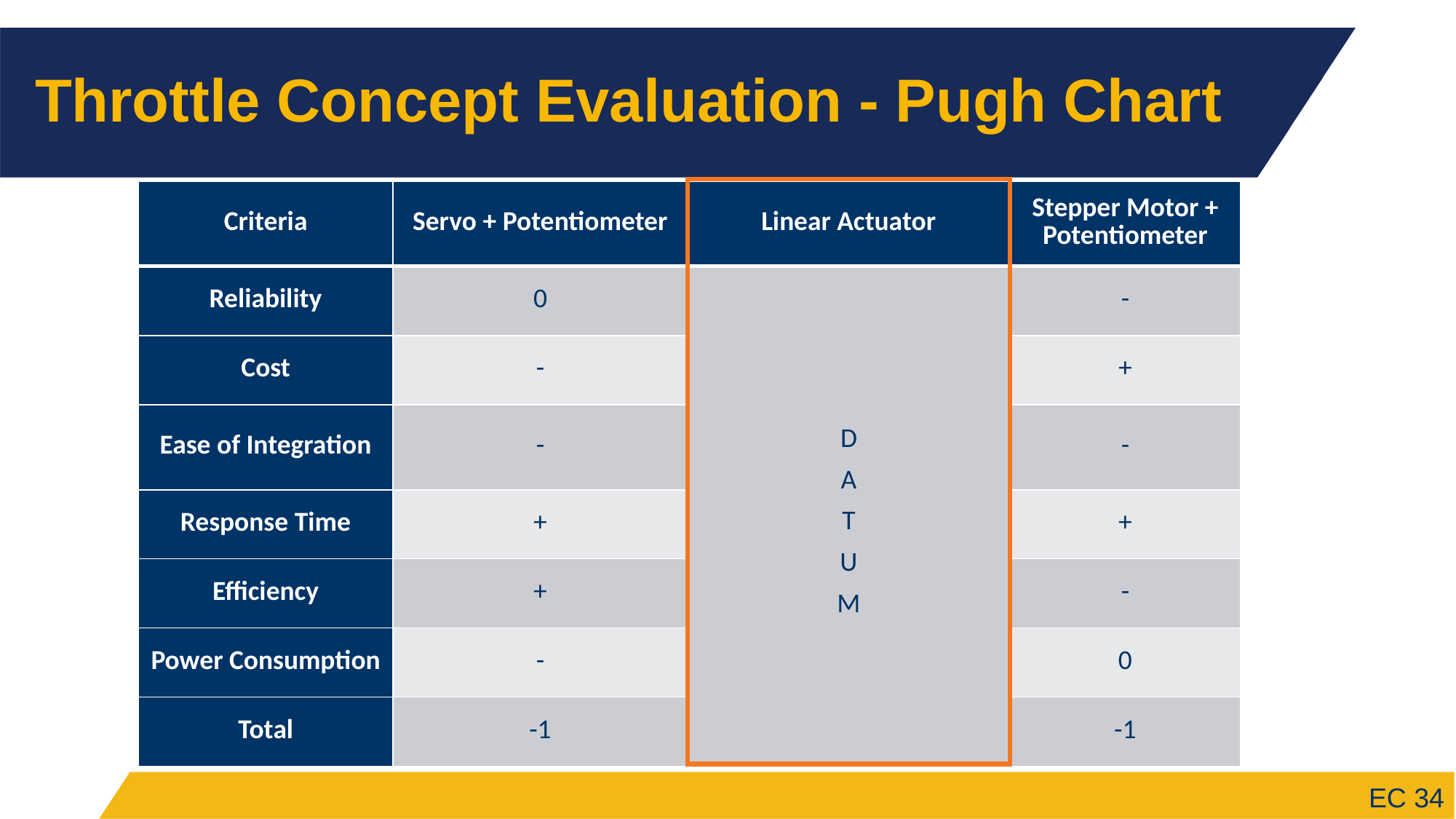

# Throttle Concept Evaluation - Pugh Chart

| Criteria | Servo + Potentiometer | Linear Actuator | Stepper Motor + Potentiometer |
| --- | --- | --- | --- |
| Reliability | 0 | D A T U M | - |
| Cost | - |  | + |
| Ease of Integration | - |  | - |
| Response Time | + |  | + |
| Efficiency | + |  | - |
| Power Consumption | - |  | 0 |
| Total | -1 |  | -1 |
EC 34